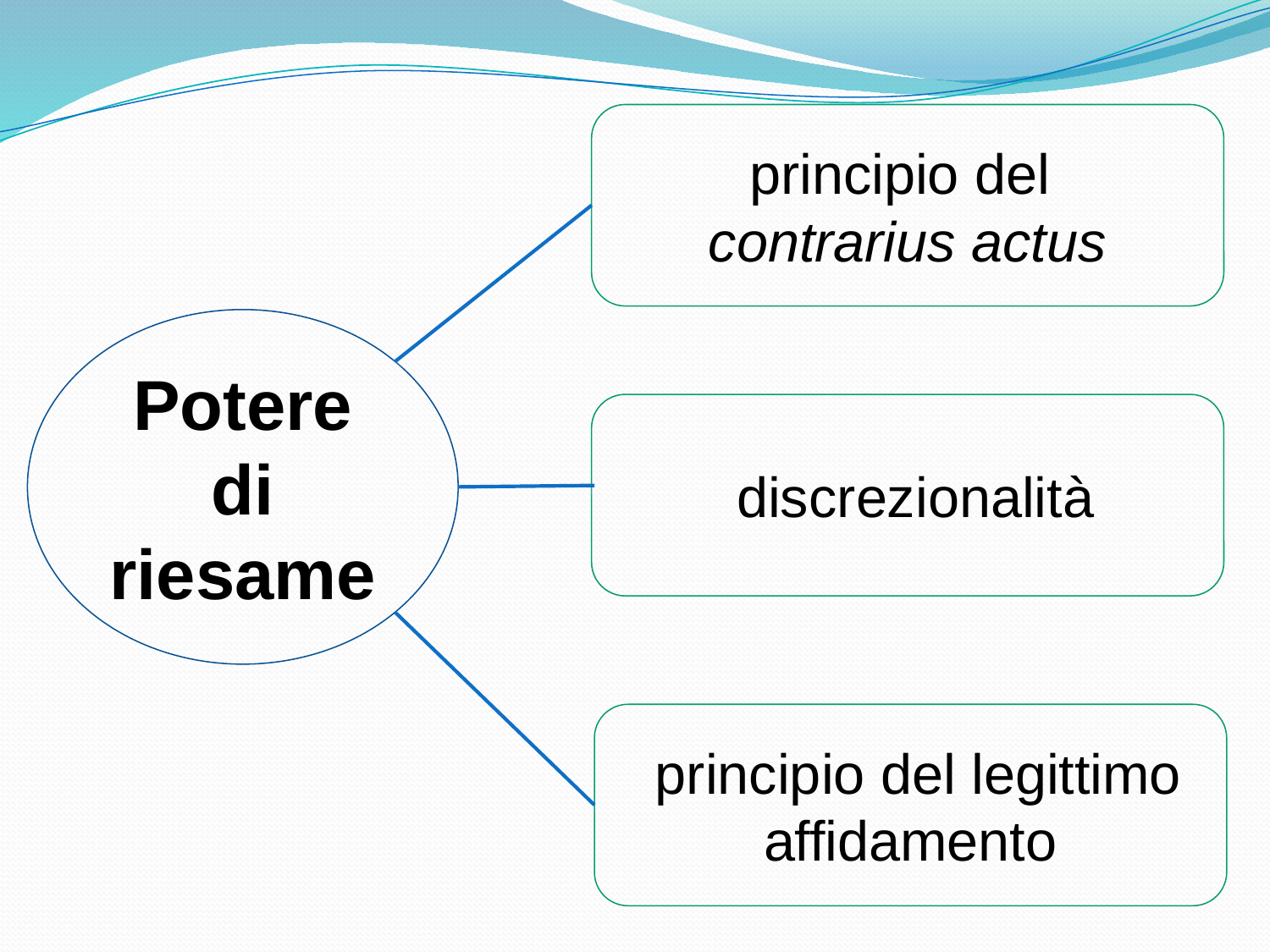

principio del
contrarius actus
Potere di riesame
 discrezionalità
 principio del legittimo affidamento